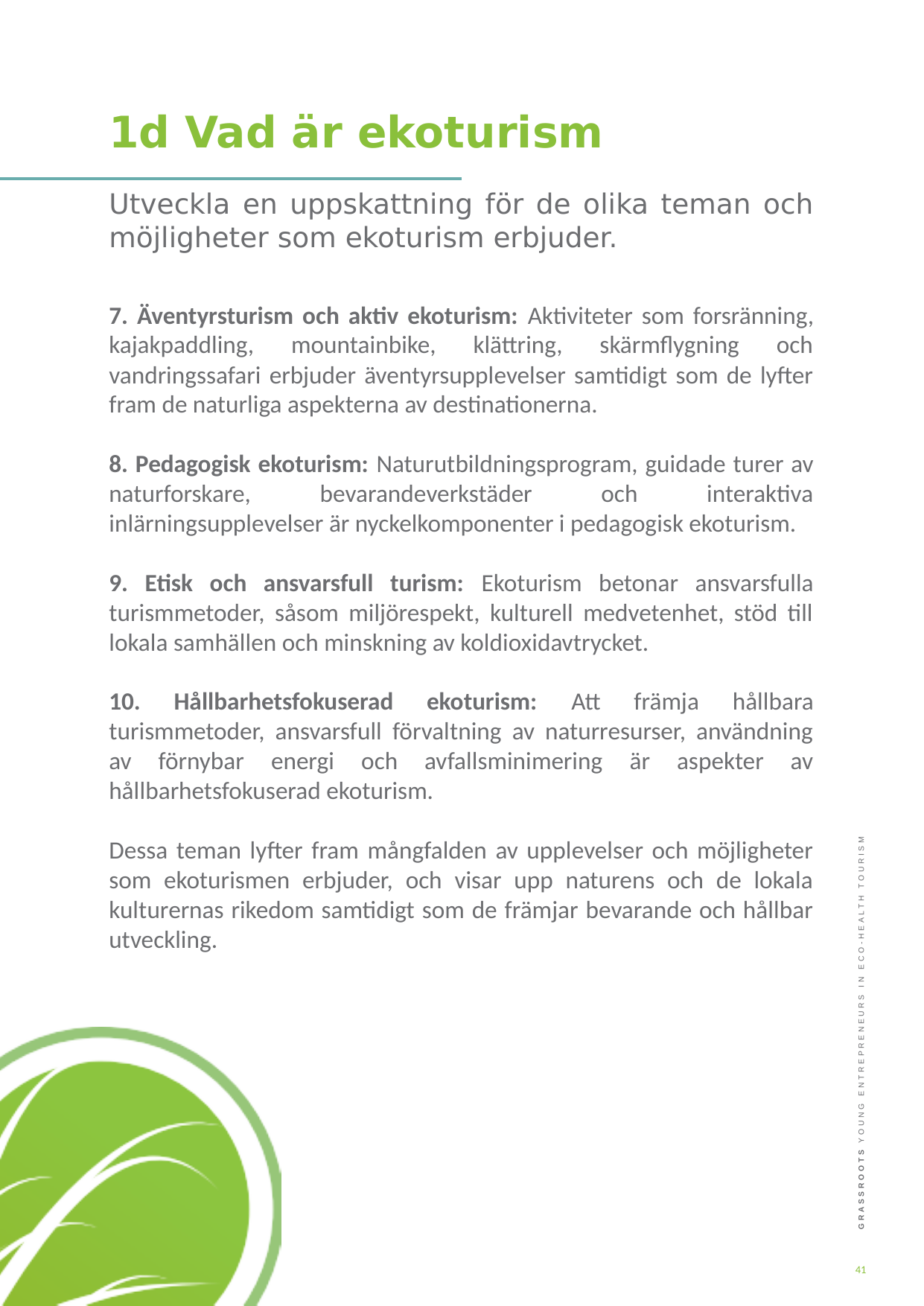

1d Vad är ekoturism
Utveckla en uppskattning för de olika teman och möjligheter som ekoturism erbjuder.
7. Äventyrsturism och aktiv ekoturism: Aktiviteter som forsränning, kajakpaddling, mountainbike, klättring, skärmflygning och vandringssafari erbjuder äventyrsupplevelser samtidigt som de lyfter fram de naturliga aspekterna av destinationerna.

8. Pedagogisk ekoturism: Naturutbildningsprogram, guidade turer av naturforskare, bevarandeverkstäder och interaktiva inlärningsupplevelser är nyckelkomponenter i pedagogisk ekoturism.

9. Etisk och ansvarsfull turism: Ekoturism betonar ansvarsfulla turismmetoder, såsom miljörespekt, kulturell medvetenhet, stöd till lokala samhällen och minskning av koldioxidavtrycket.

10. Hållbarhetsfokuserad ekoturism: Att främja hållbara turismmetoder, ansvarsfull förvaltning av naturresurser, användning av förnybar energi och avfallsminimering är aspekter av hållbarhetsfokuserad ekoturism.

Dessa teman lyfter fram mångfalden av upplevelser och möjligheter som ekoturismen erbjuder, och visar upp naturens och de lokala kulturernas rikedom samtidigt som de främjar bevarande och hållbar utveckling.

41